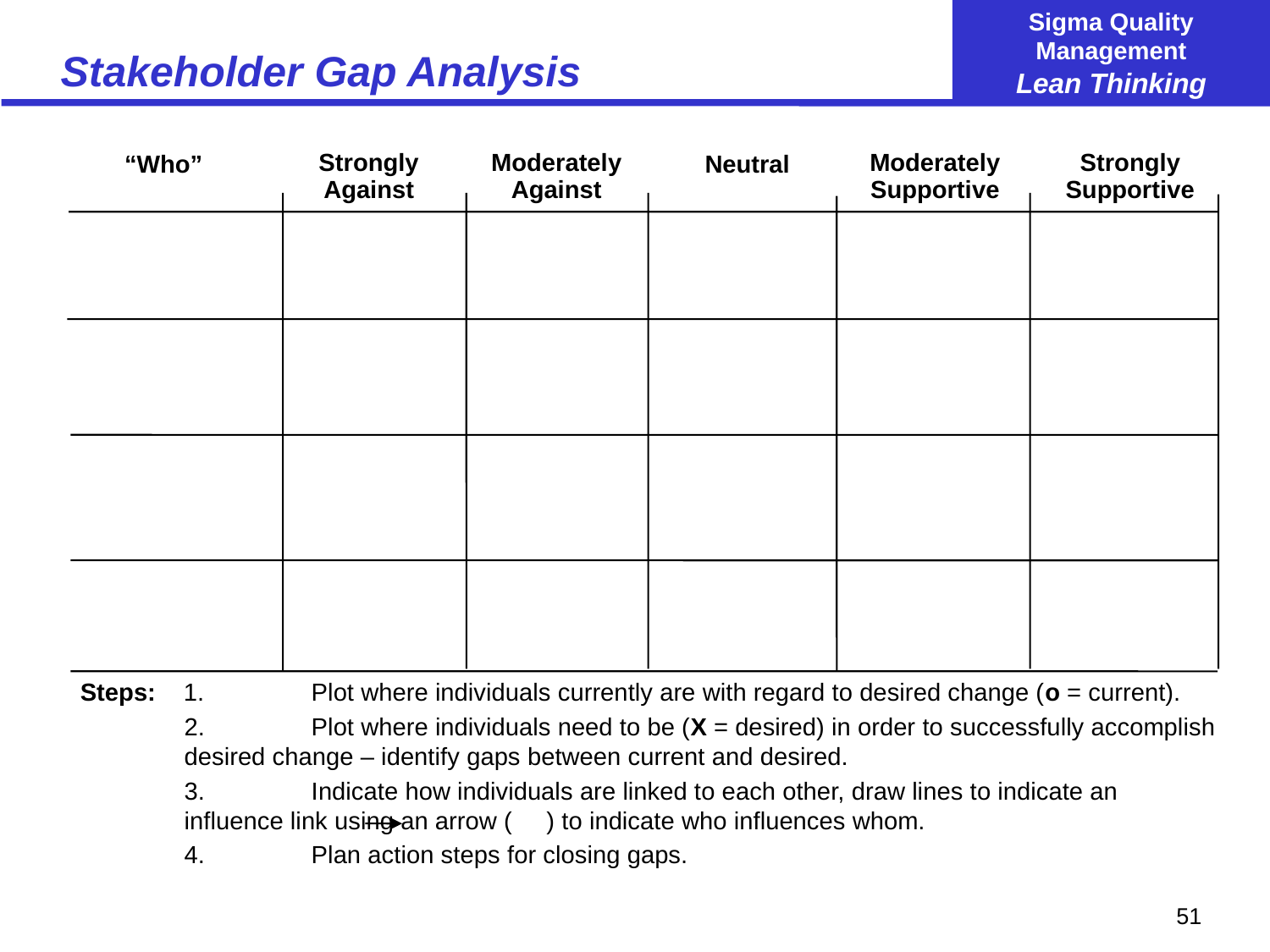

# Stakeholder Gap Analysis

Strongly
Against
Moderately
Against
Moderately
Supportive
Strongly
Supportive
“Who”
Neutral

Steps:    1.	Plot where individuals currently are with regard to desired change (o = current).
	2. 	Plot where individuals need to be (X = desired) in order to successfully accomplish desired change – identify gaps between current and desired.
	3.	Indicate how individuals are linked to each other, draw lines to indicate an influence link using an arrow ( → ) to indicate who influences whom.
	4.	Plan action steps for closing gaps.